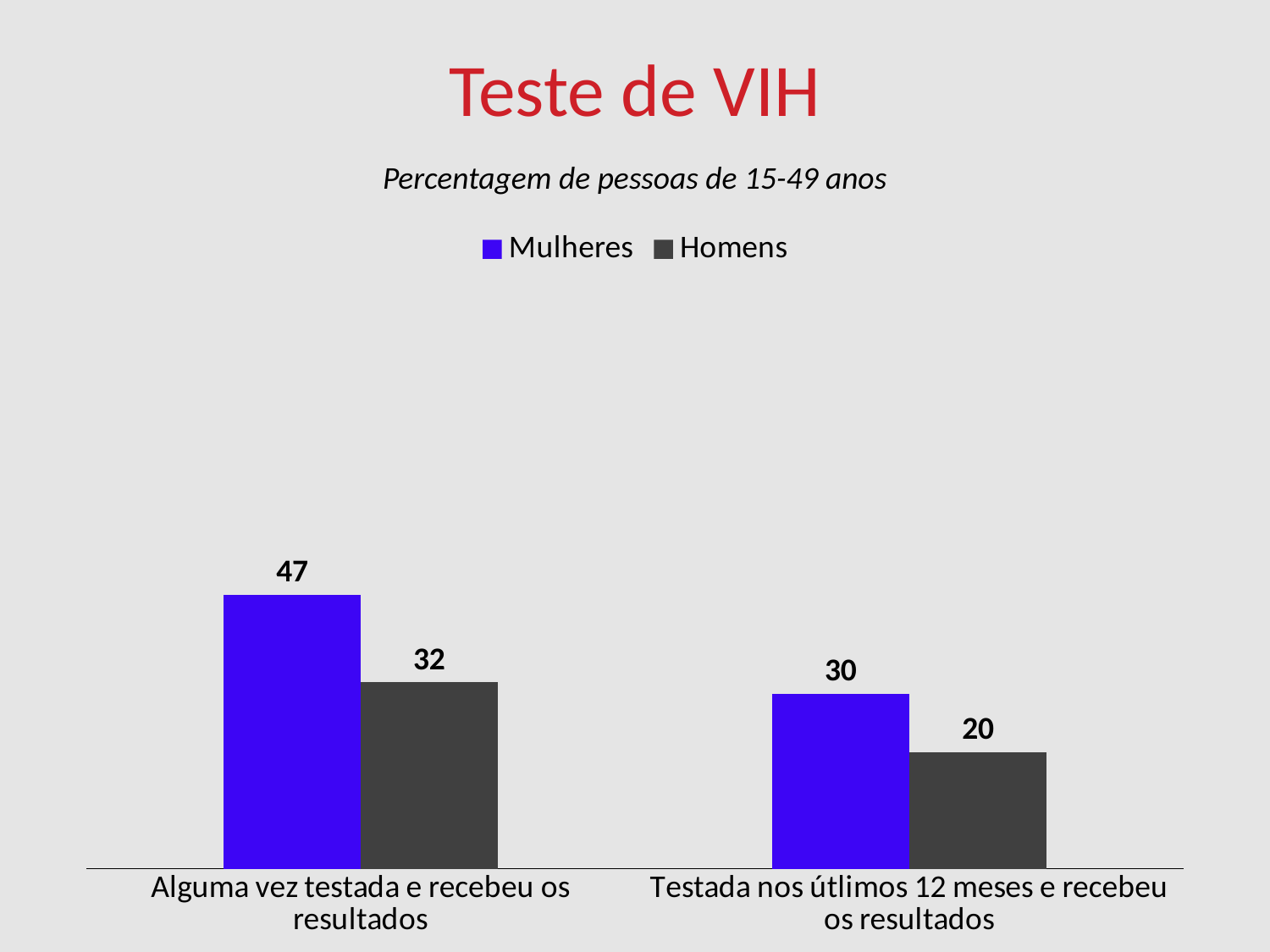

Teste de VIH
Percentagem de pessoas de 15-49 anos

### Chart

| Category | Mulheres | Homens |
|---|---|---|
| Alguma vez testada e recebeu os resultados | 47.0 | 32.0 |
| Testada nos útlimos 12 meses e recebeu os resultados | 30.0 | 20.0 |